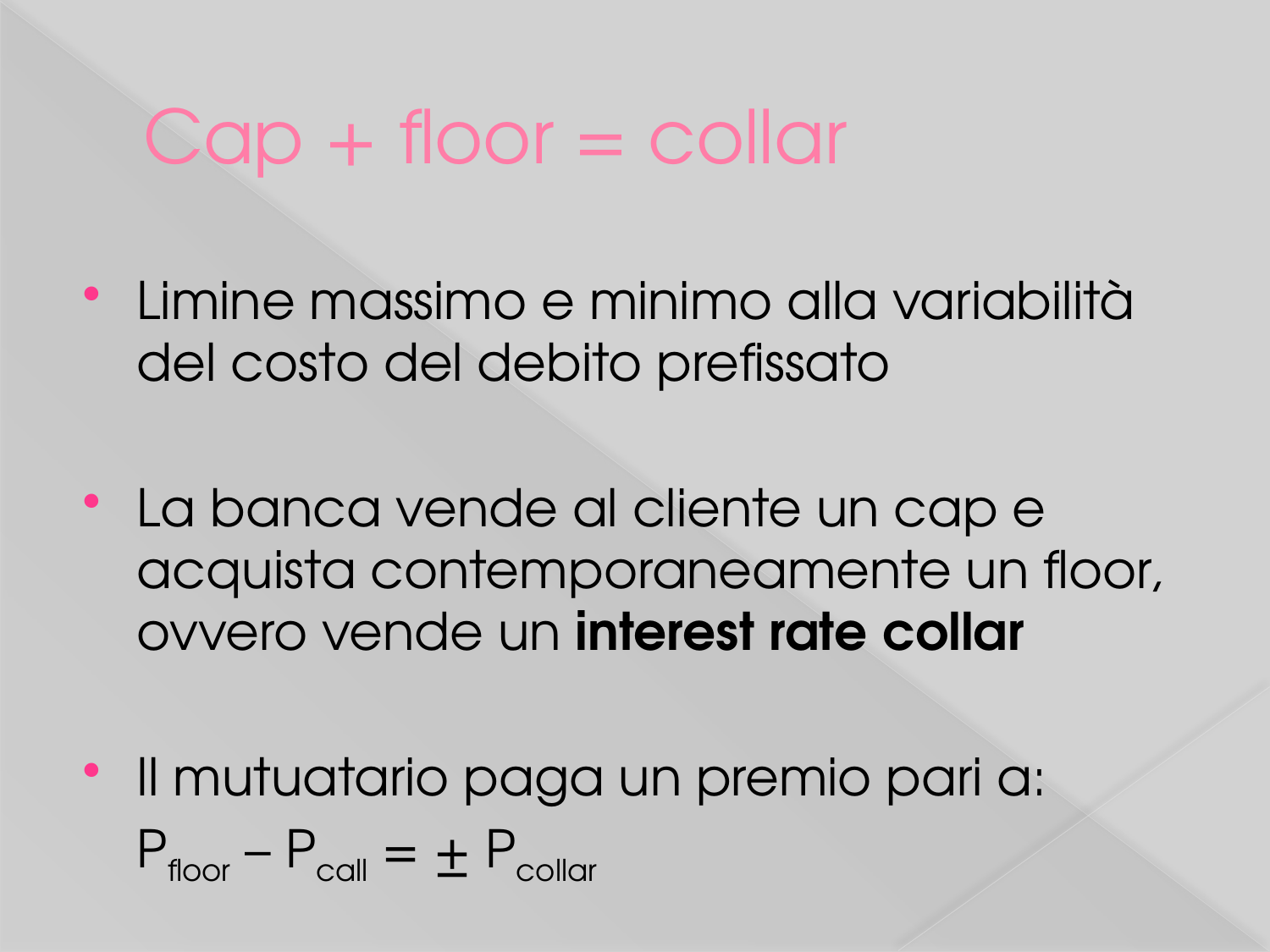

# Cap + floor = collar
Limine massimo e minimo alla variabilità del costo del debito prefissato

La banca vende al cliente un cap e acquista contemporaneamente un floor, ovvero vende un interest rate collar

Il mutuatario paga un premio pari a:
	Pfloor – Pcall = ± Pcollar